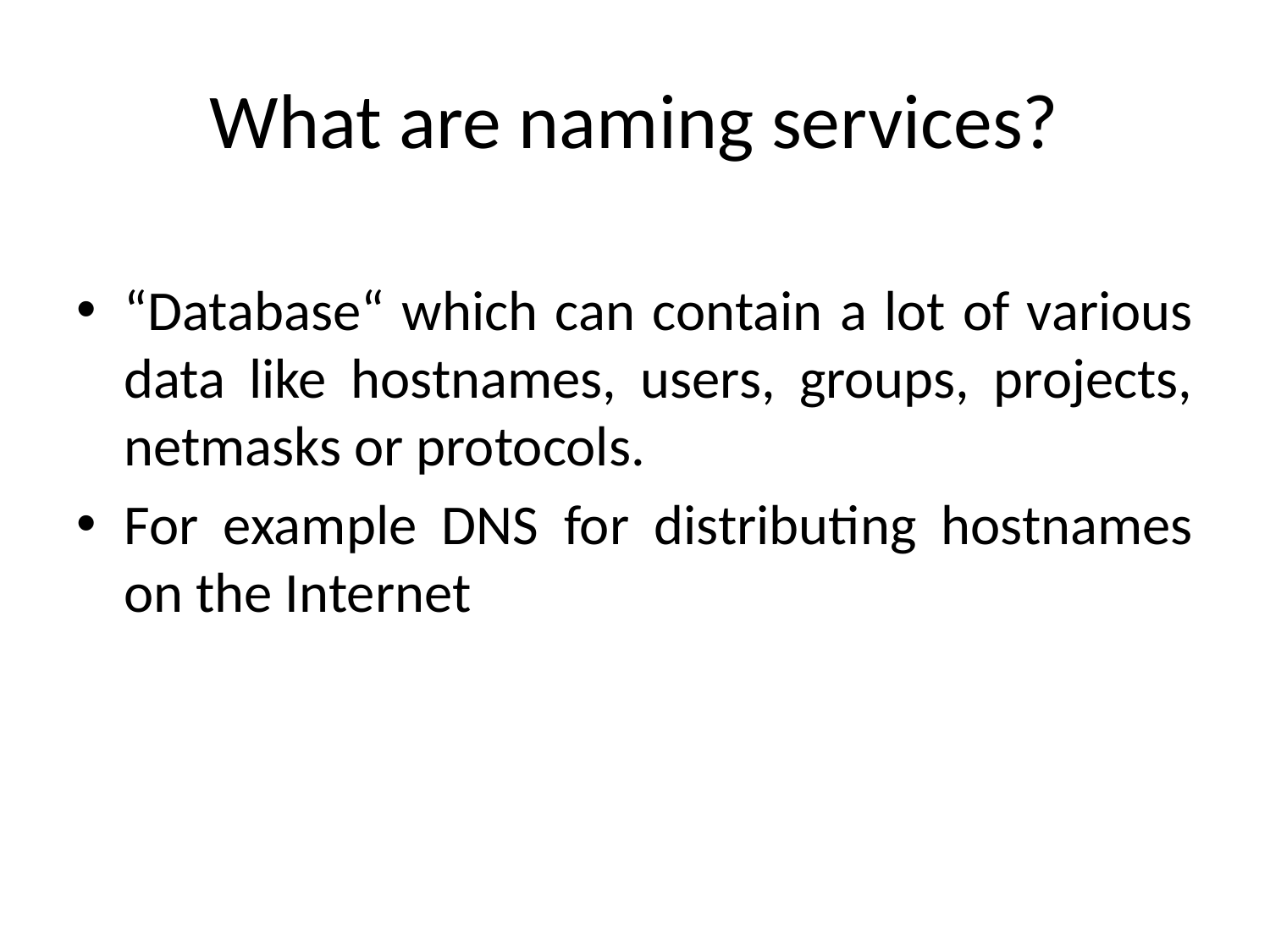

# What are naming services?
“Database“ which can contain a lot of various data like hostnames, users, groups, projects, netmasks or protocols.
For example DNS for distributing hostnames on the Internet